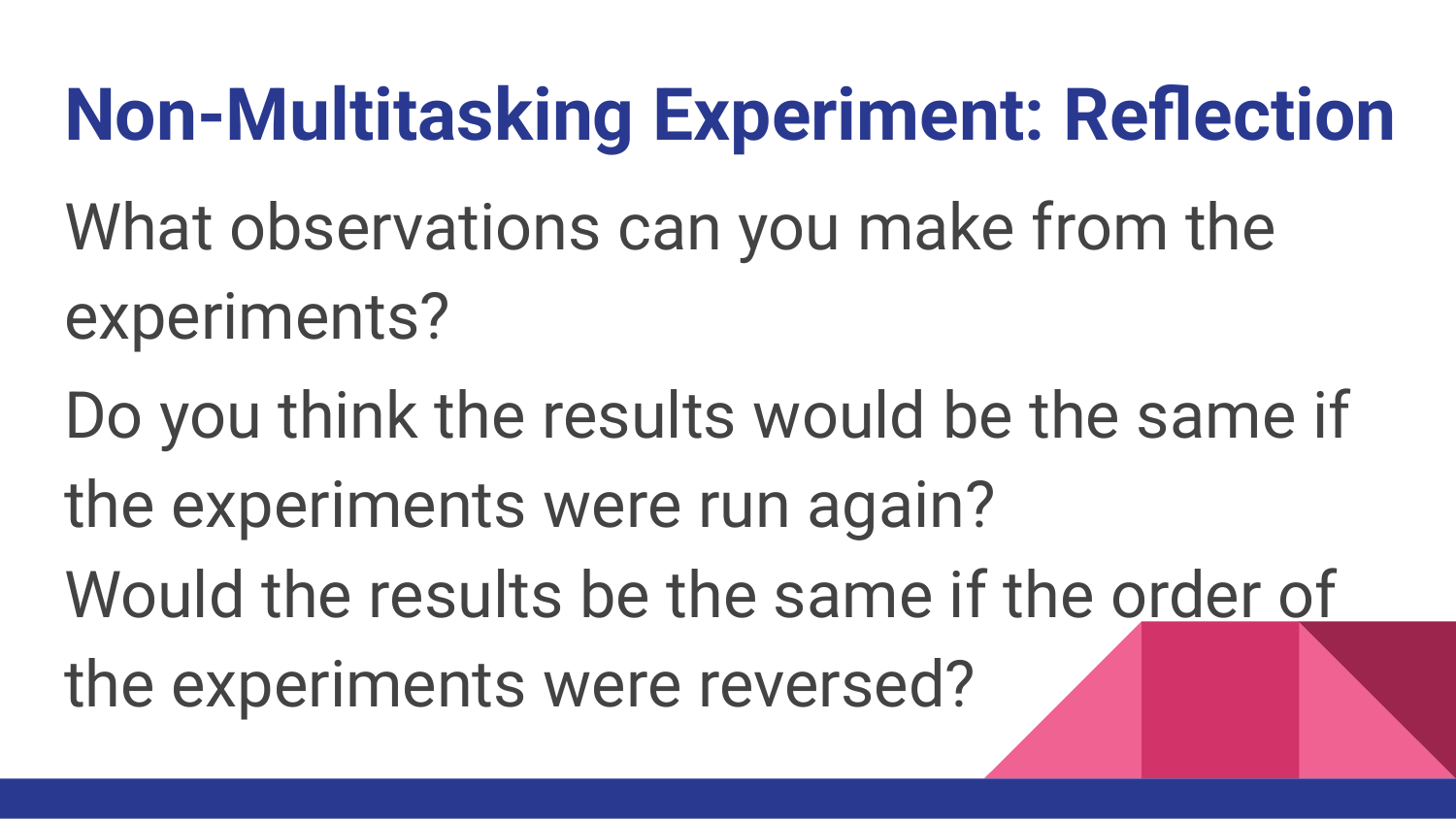

# Non-Multitasking Experiment: Reflection
What observations can you make from the experiments?
Do you think the results would be the same if the experiments were run again?
Would the results be the same if the order of the experiments were reversed?